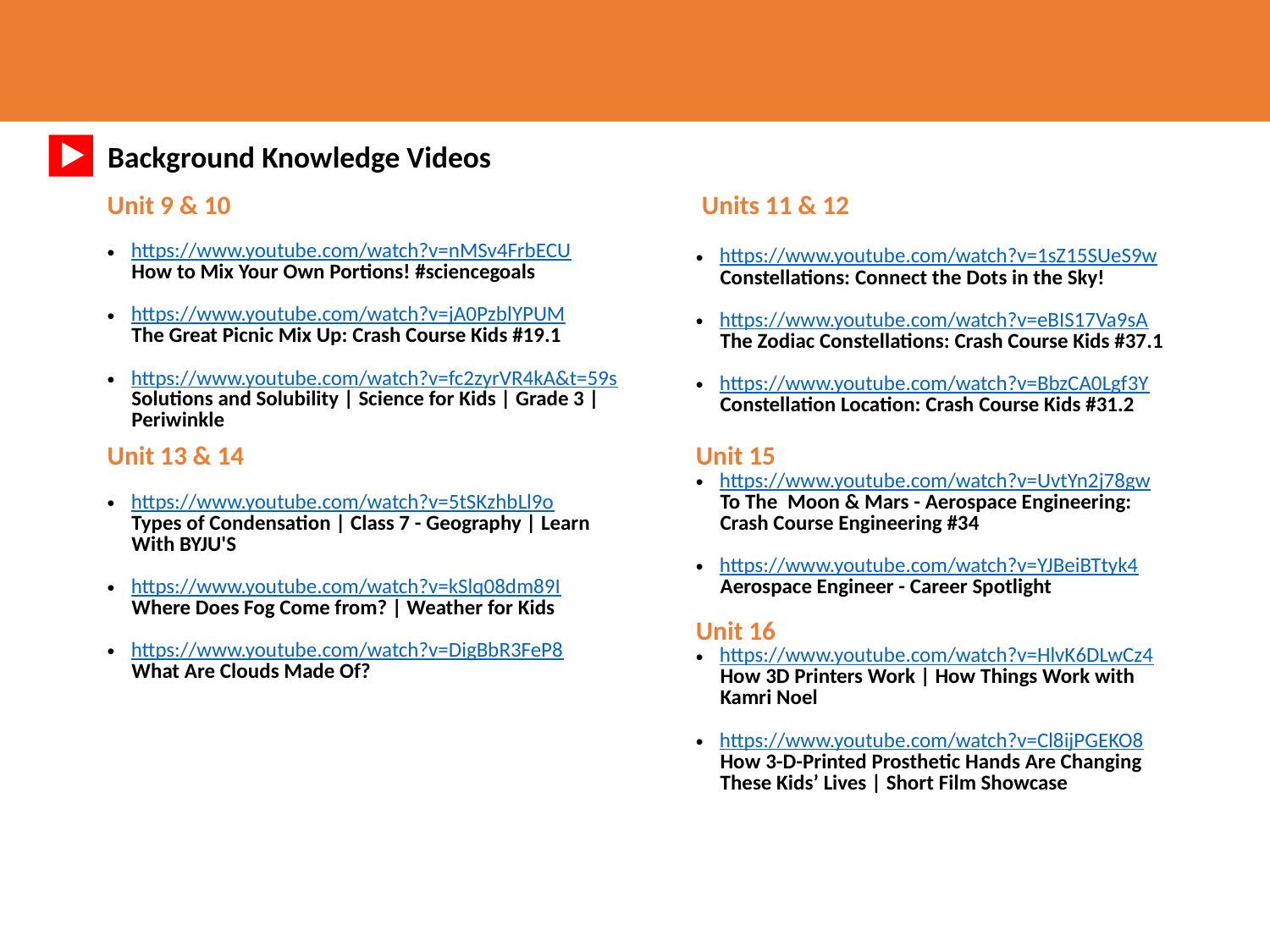

STEAM Reading
Background Knowledge Videos

| Unit 9 & 10 https://www.youtube.com/watch?v=nMSv4FrbECU How to Mix Your Own Portions! #sciencegoals  https://www.youtube.com/watch?v=jA0PzblYPUM The Great Picnic Mix Up: Crash Course Kids #19.1 https://www.youtube.com/watch?v=fc2zyrVR4kA&t=59s Solutions and Solubility | Science for Kids | Grade 3 | Periwinkle | Units 11 & 12 https://www.youtube.com/watch?v=1sZ15SUeS9w Constellations: Connect the Dots in the Sky! https://www.youtube.com/watch?v=eBIS17Va9sA The Zodiac Constellations: Crash Course Kids #37.1 https://www.youtube.com/watch?v=BbzCA0Lgf3Y Constellation Location: Crash Course Kids #31.2 |
| --- | --- |
| Unit 13 & 14 https://www.youtube.com/watch?v=5tSKzhbLl9o Types of Condensation | Class 7 - Geography | Learn With BYJU'S https://www.youtube.com/watch?v=kSlq08dm89I Where Does Fog Come from? | Weather for Kids  https://www.youtube.com/watch?v=DigBbR3FeP8 What Are Clouds Made Of? | Unit 15 https://www.youtube.com/watch?v=UvtYn2j78gw To The  Moon & Mars - Aerospace Engineering: Crash Course Engineering #34 https://www.youtube.com/watch?v=YJBeiBTtyk4 Aerospace Engineer - Career Spotlight  Unit 16 https://www.youtube.com/watch?v=HlvK6DLwCz4 How 3D Printers Work | How Things Work with Kamri Noel  https://www.youtube.com/watch?v=Cl8ijPGEKO8 How 3-D-Printed Prosthetic Hands Are Changing These Kids’ Lives | Short Film Showcase |